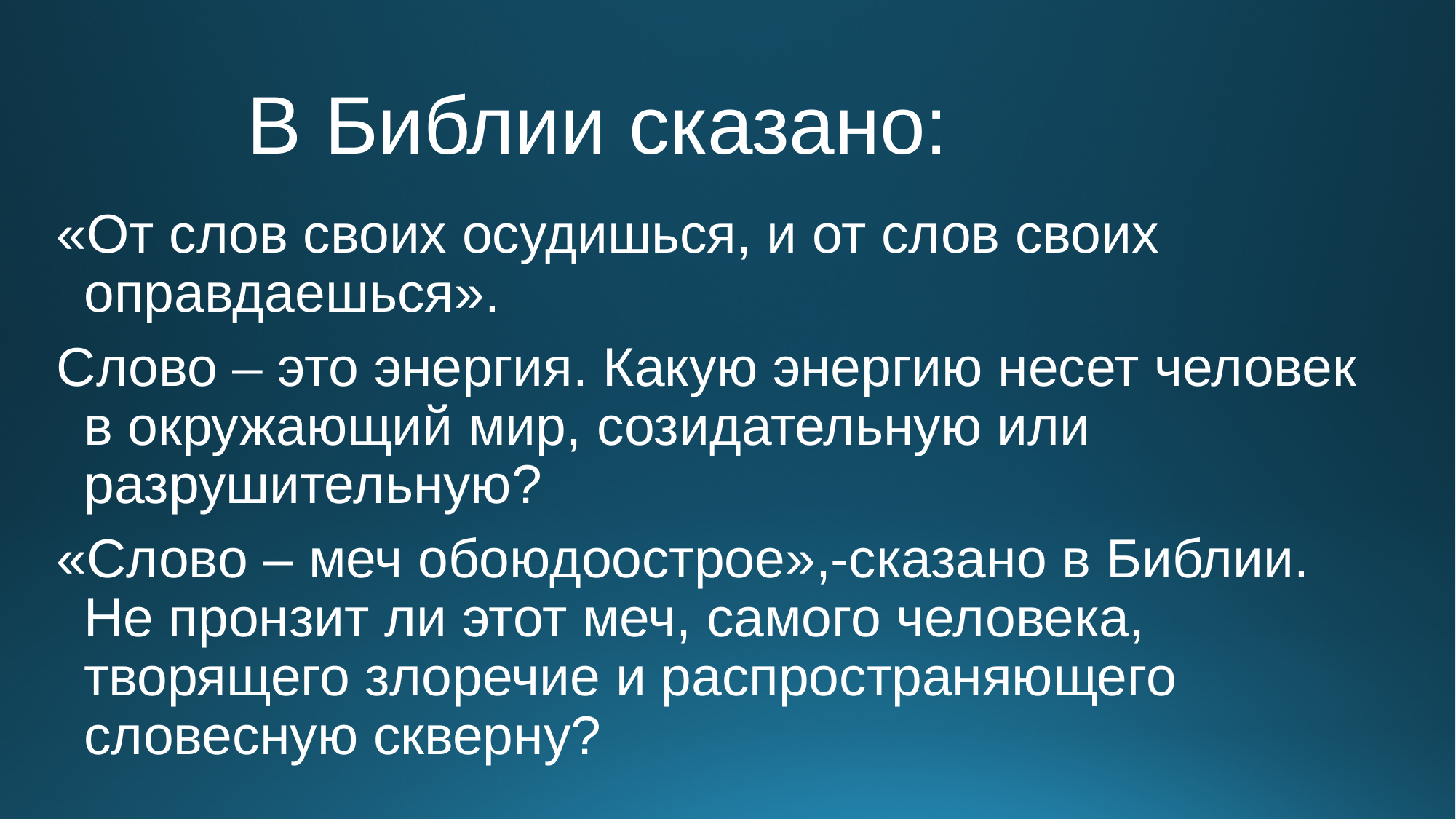

# В Библии сказано:
«От слов своих осудишься, и от слов своих оправдаешься».
Слово – это энергия. Какую энергию несет человек в окружающий мир, созидательную или разрушительную?
«Слово – меч обоюдоострое»,-сказано в Библии. Не пронзит ли этот меч, самого человека, творящего злоречие и распространяющего словесную скверну?